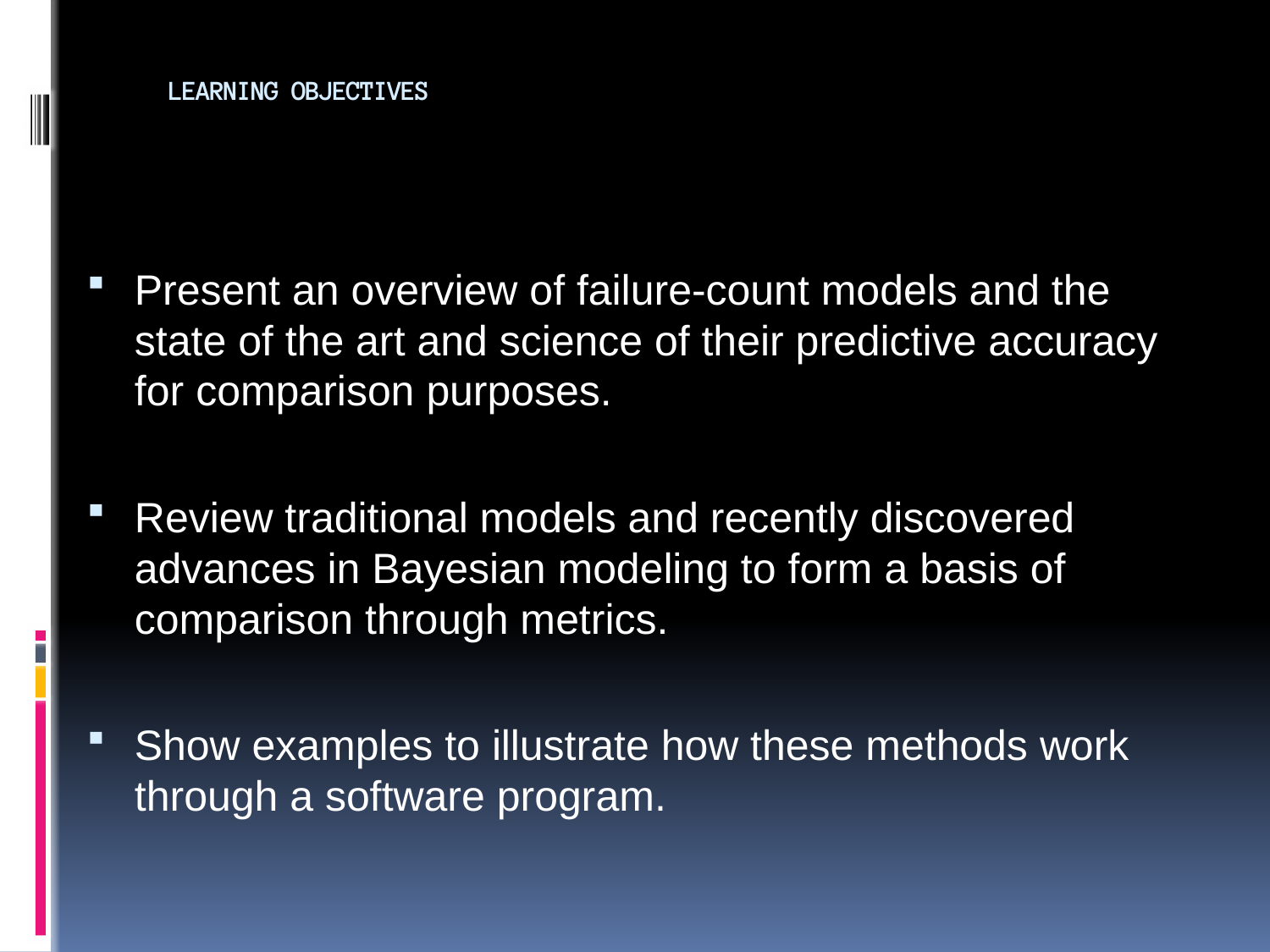

# Learning Objectives
Present an overview of failure-count models and the state of the art and science of their predictive accuracy for comparison purposes.

Review traditional models and recently discovered advances in Bayesian modeling to form a basis of comparison through metrics.

Show examples to illustrate how these methods work through a software program.